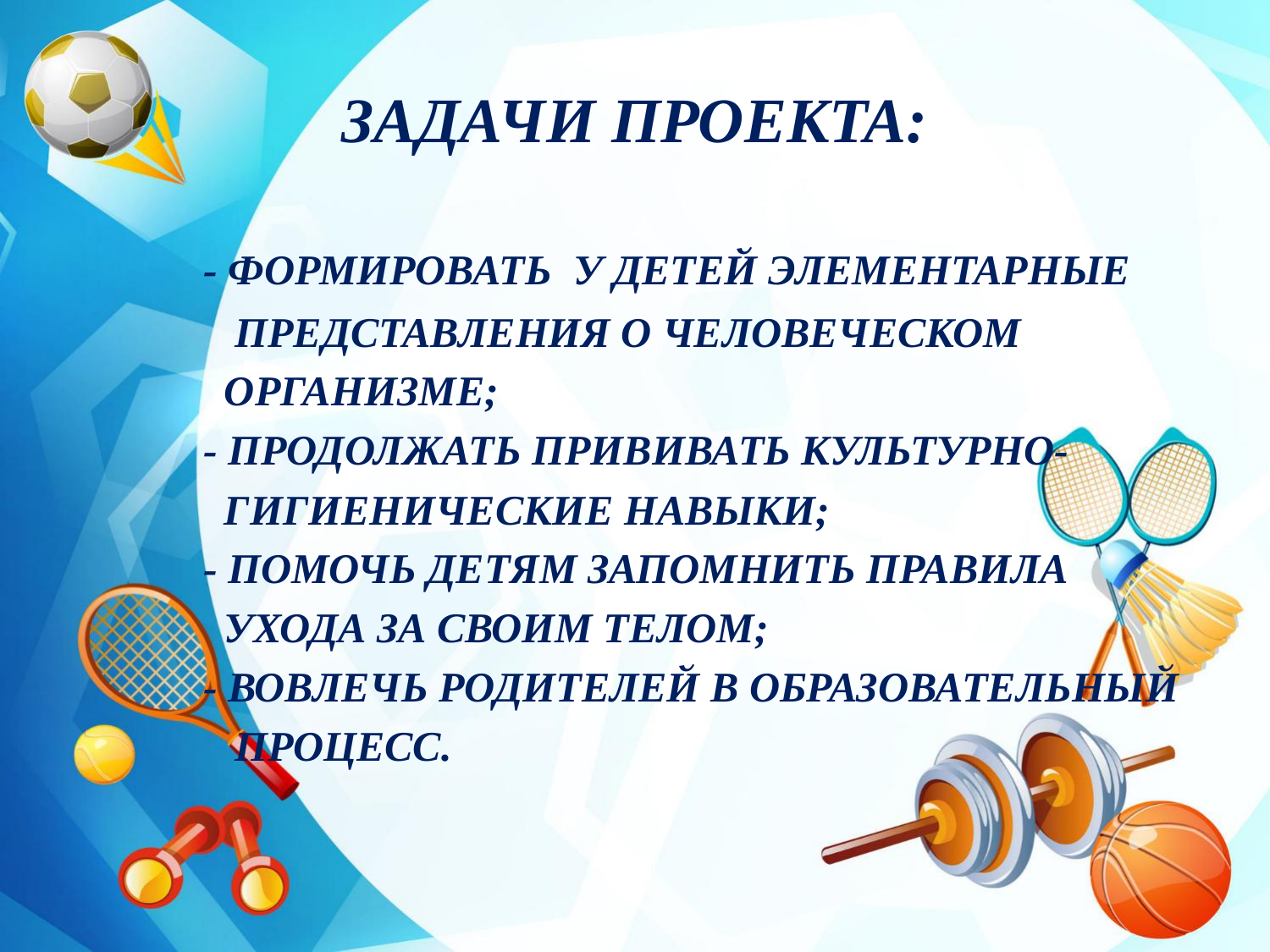

# ЗАДАЧИ ПРОЕКТА:
          - ФОРМИРОВАТЬ  У ДЕТЕЙ ЭЛЕМЕНТАРНЫЕ
               ПРЕДСТАВЛЕНИЯ О ЧЕЛОВЕЧЕСКОМ
              ОРГАНИЗМЕ;
            - ПРОДОЛЖАТЬ ПРИВИВАТЬ КУЛЬТУРНО-
              ГИГИЕНИЧЕСКИЕ НАВЫКИ;
            - ПОМОЧЬ ДЕТЯМ ЗАПОМНИТЬ ПРАВИЛА
              УХОДА ЗА СВОИМ ТЕЛОМ;
            - ВОВЛЕЧЬ РОДИТЕЛЕЙ В ОБРАЗОВАТЕЛЬНЫЙ
               ПРОЦЕСС.